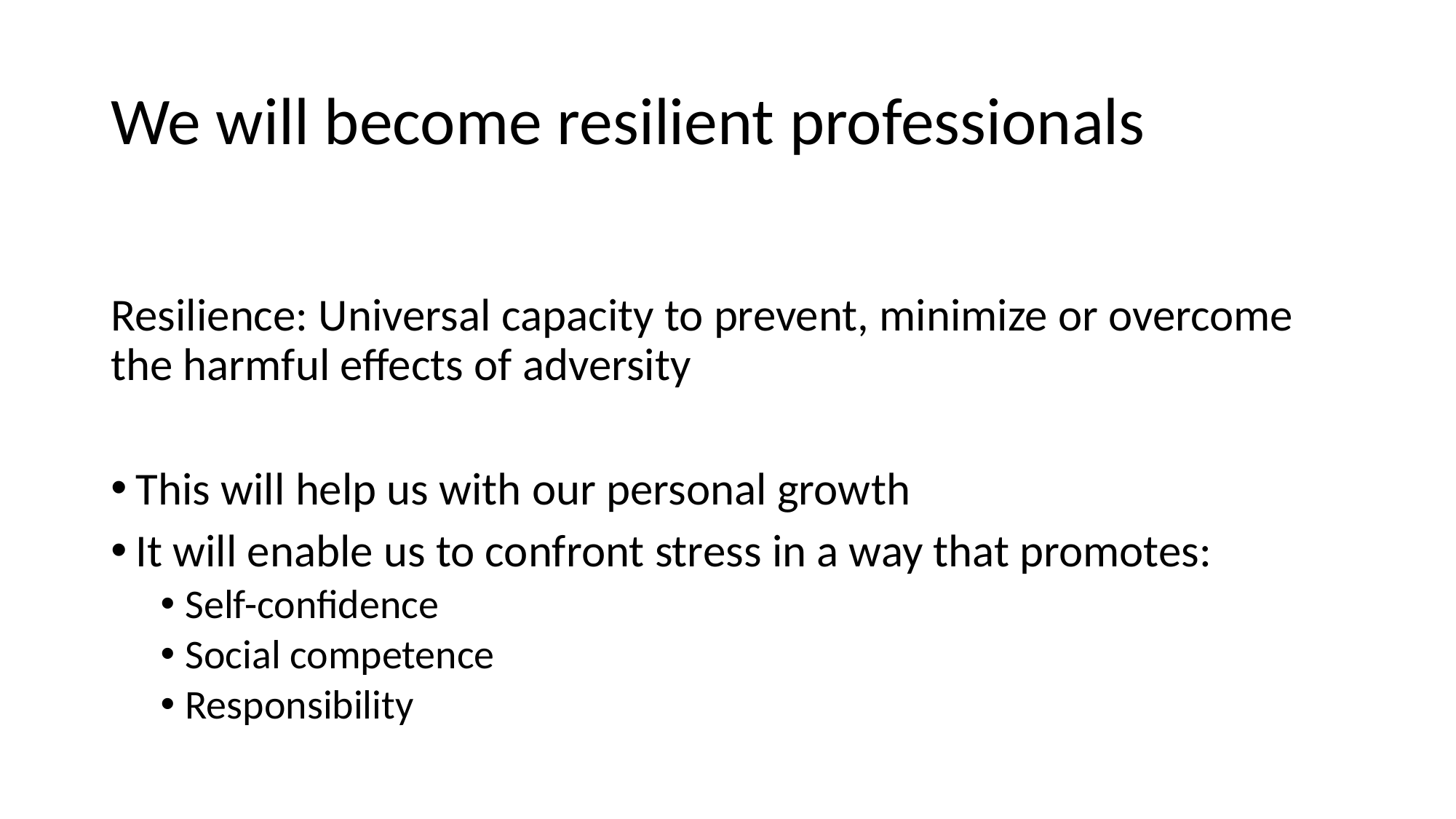

# We will become resilient professionals

Resilience: Universal capacity to prevent, minimize or overcome the harmful effects of adversity

This will help us with our personal growth
It will enable us to confront stress in a way that promotes:
Self-confidence
Social competence
Responsibility